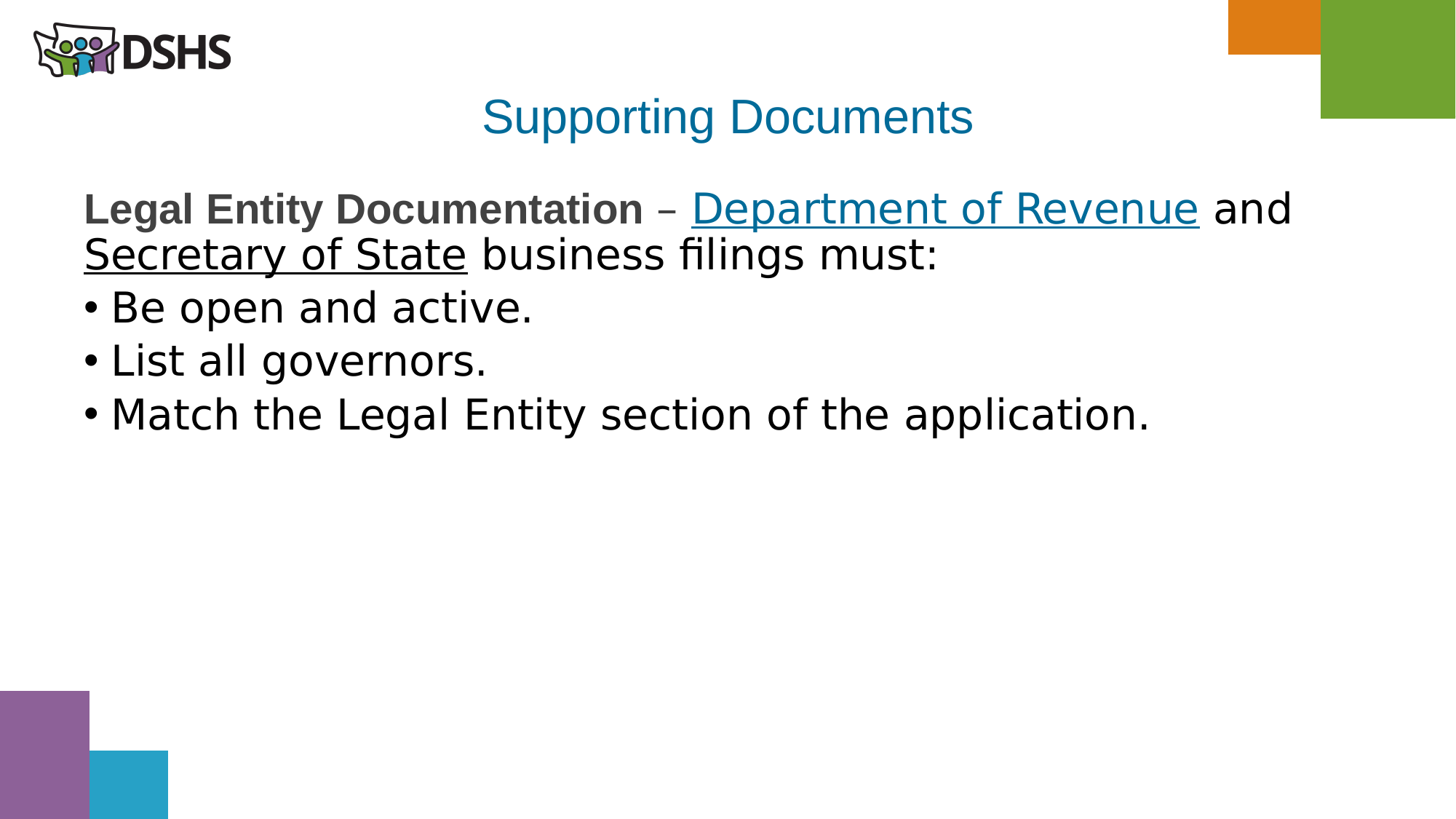

Supporting Documents
Legal Entity Documentation – Department of Revenue and Secretary of State business filings must:
Be open and active.
List all governors.
Match the Legal Entity section of the application.